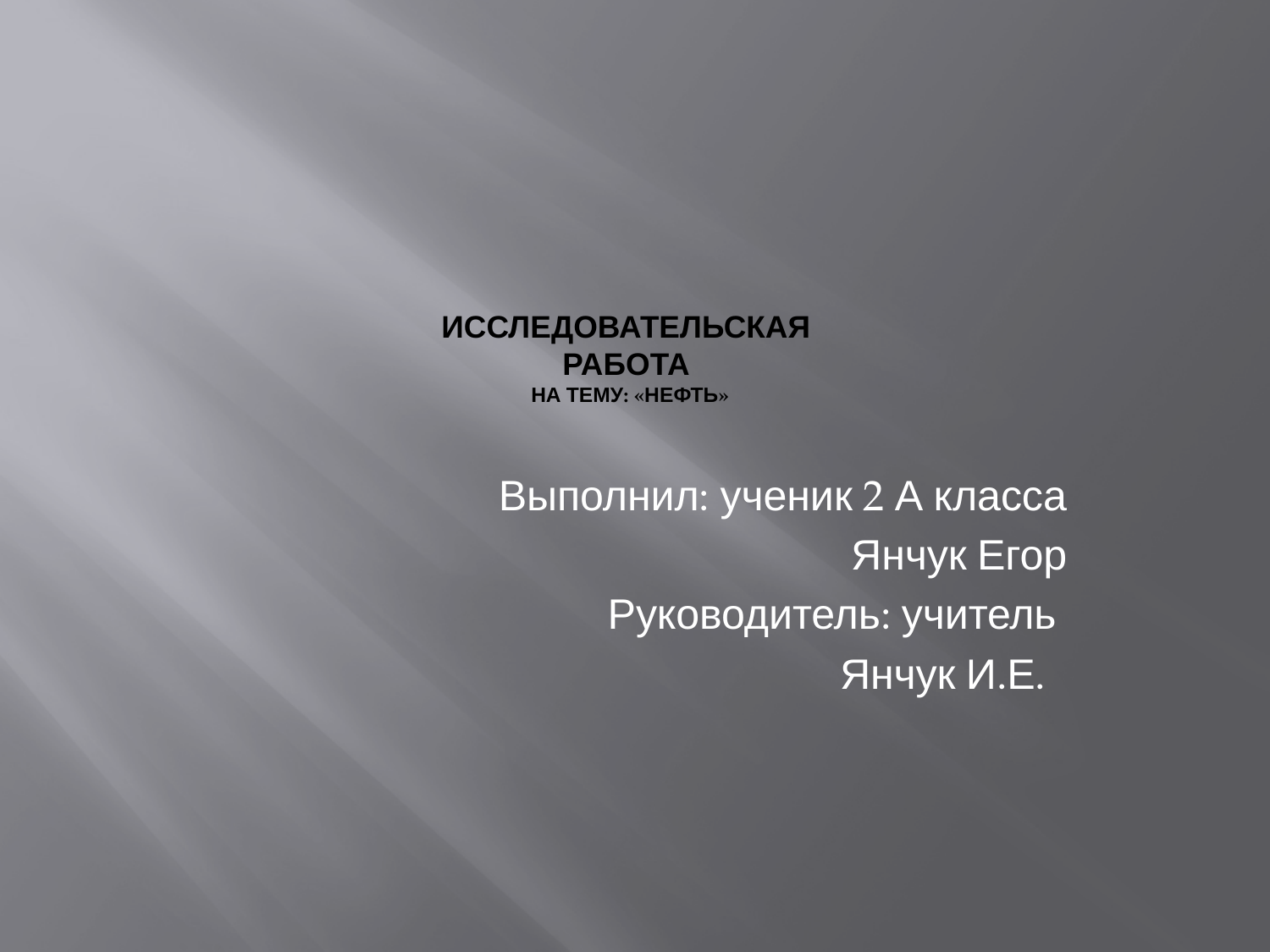

# ИССЛЕДОВАТЕЛЬСКАЯ РАБОТА на тему: «Нефть»
Выполнил: ученик 2 А класса
Янчук Егор
Руководитель: учитель
Янчук И.Е.